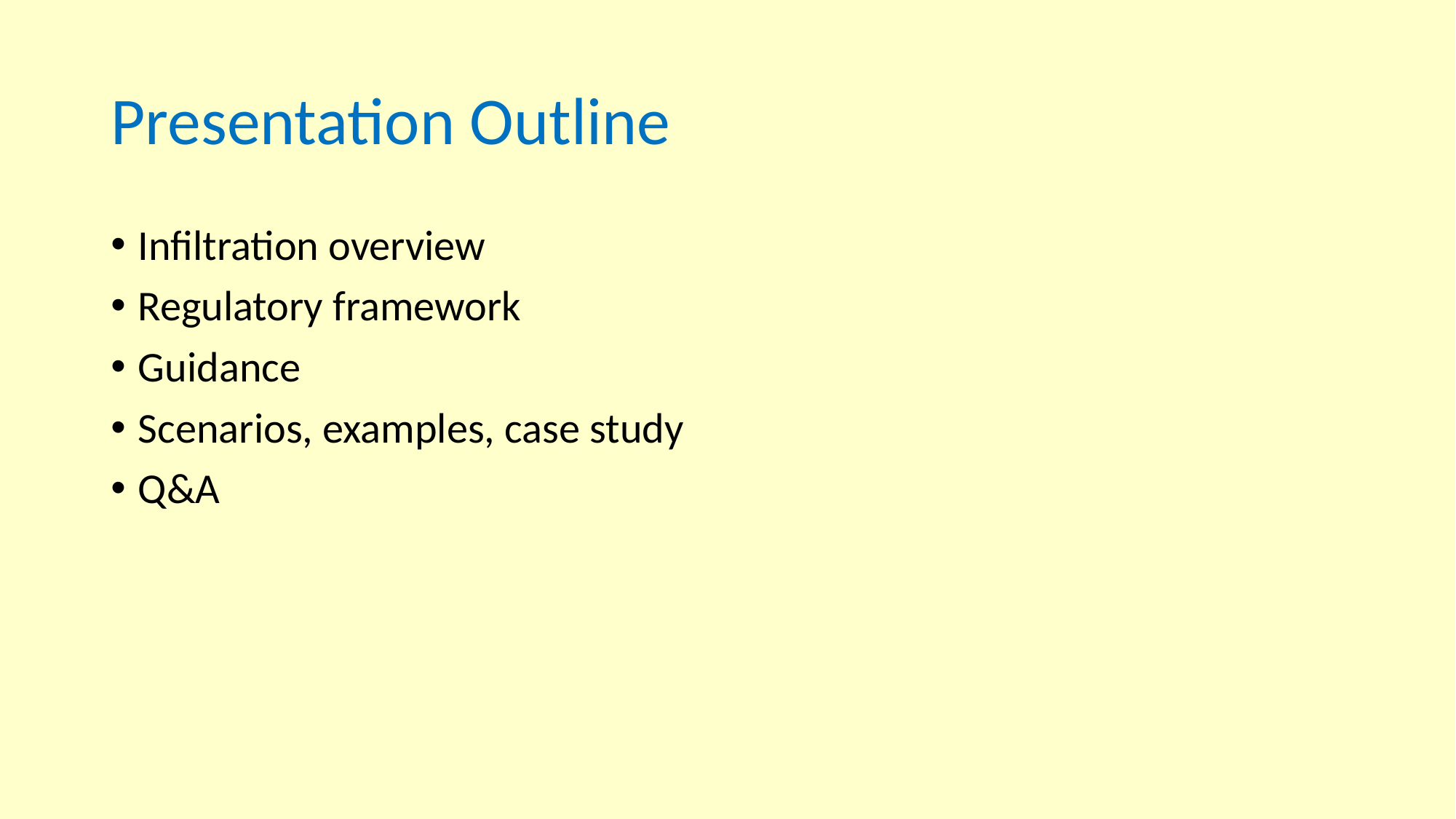

# Presentation Outline
Infiltration overview
Regulatory framework
Guidance
Scenarios, examples, case study
Q&A